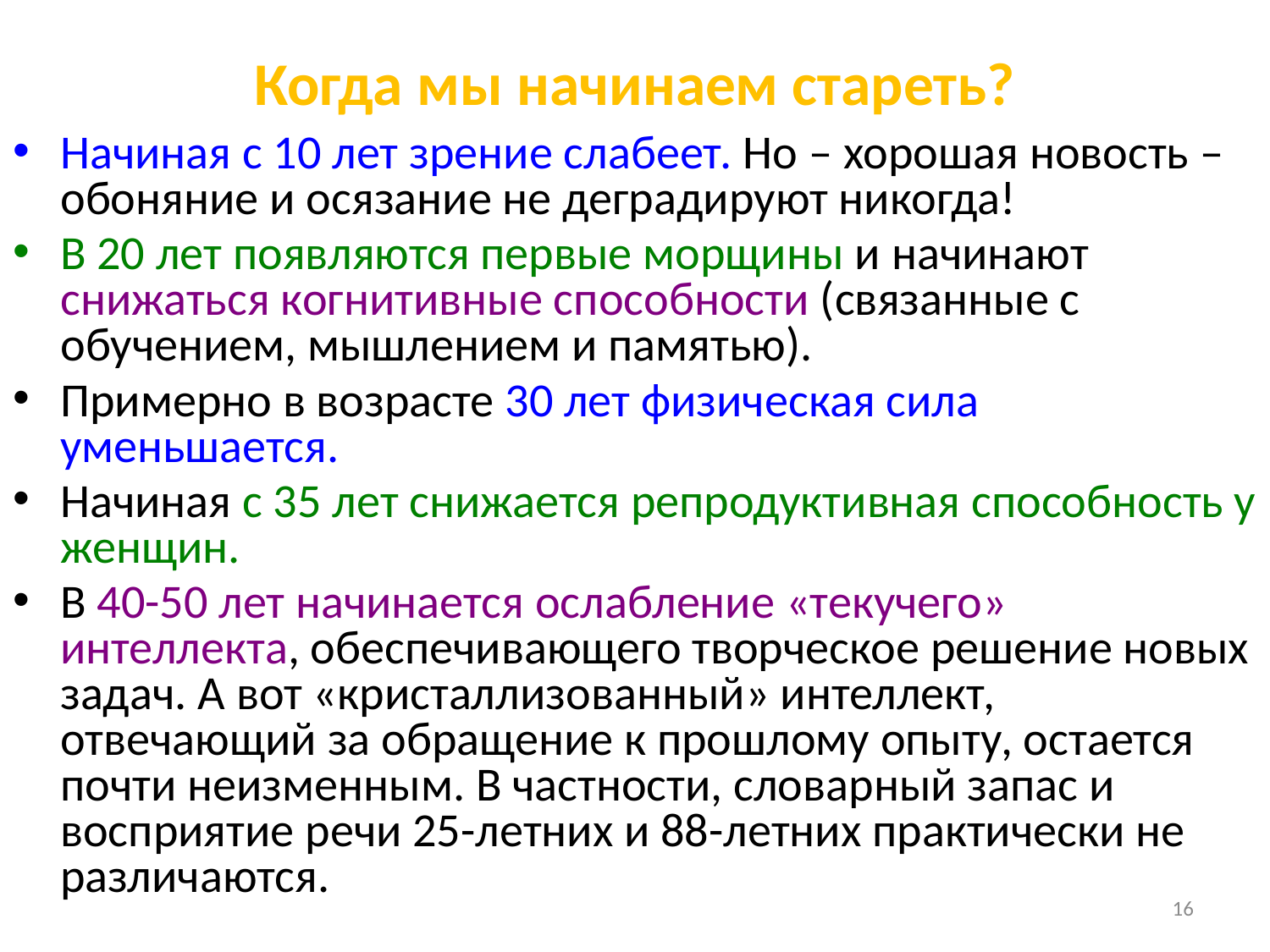

# Когда мы начинаем стареть?
Начиная с 10 лет зрение слабеет. Но – хорошая новость – обоняние и осязание не деградируют никогда!
В 20 лет появляются первые морщины и начинают снижаться когнитивные способности (связанные с обучением, мышлением и памятью).
Примерно в возрасте 30 лет физическая сила уменьшается.
Начиная с 35 лет снижается репродуктивная способность у женщин.
В 40-50 лет начинается ослабление «текучего» интеллекта, обеспечивающего творческое решение новых задач. А вот «кристаллизованный» интеллект, отвечающий за обращение к прошлому опыту, остается почти неизменным. В частности, словарный запас и восприятие речи 25-летних и 88-летних практически не различаются.

16